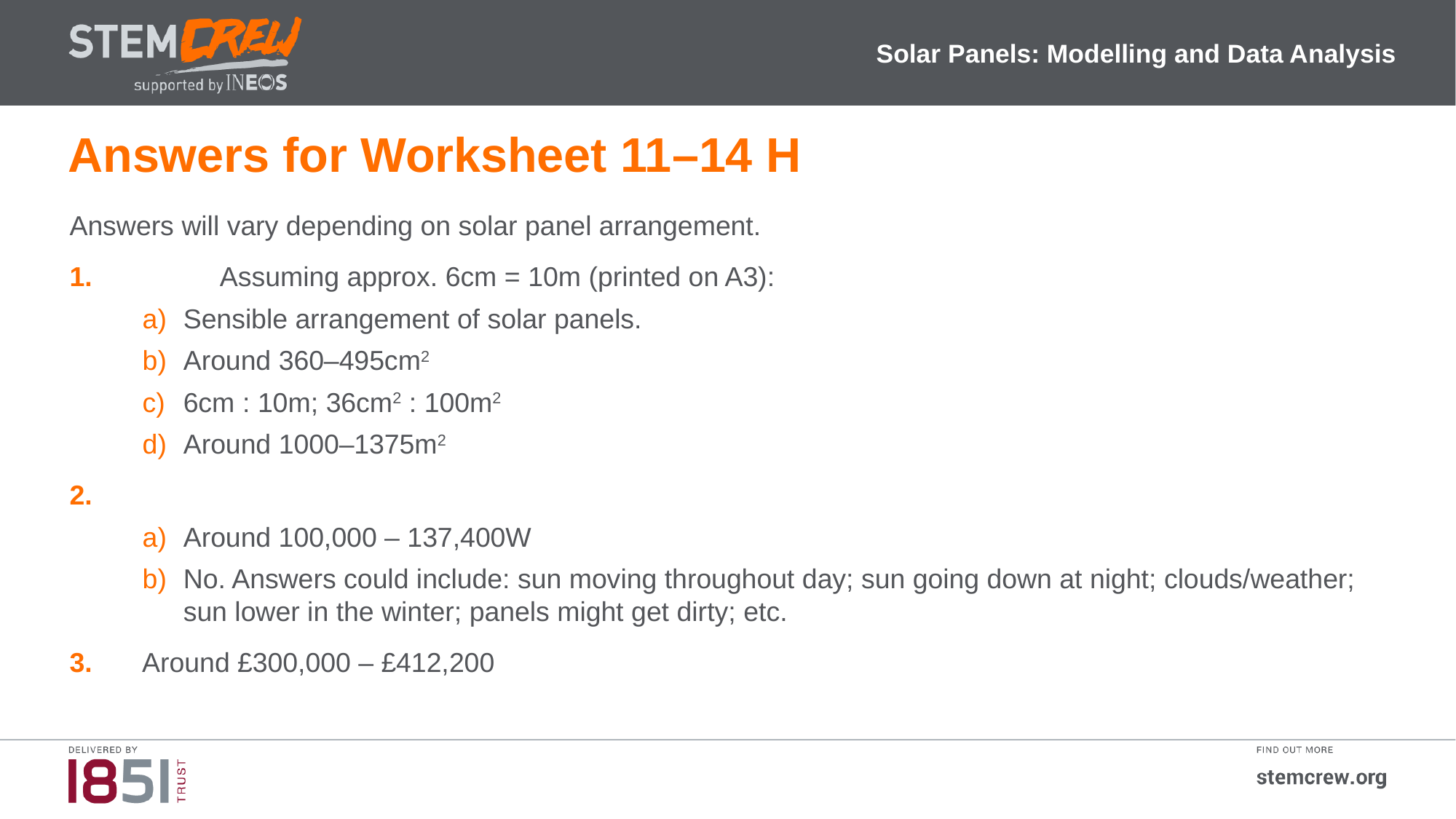

Solar Panels: Modelling and Data Analysis
Answers for Worksheet 11–14 H
Answers will vary depending on solar panel arrangement.
 	Assuming approx. 6cm = 10m (printed on A3):
Sensible arrangement of solar panels.
Around 360–495cm2
6cm : 10m; 36cm2 : 100m2
Around 1000–1375m2

Around 100,000 – 137,400W
No. Answers could include: sun moving throughout day; sun going down at night; clouds/weather;
sun lower in the winter; panels might get dirty; etc.
 	Around £300,000 – £412,200